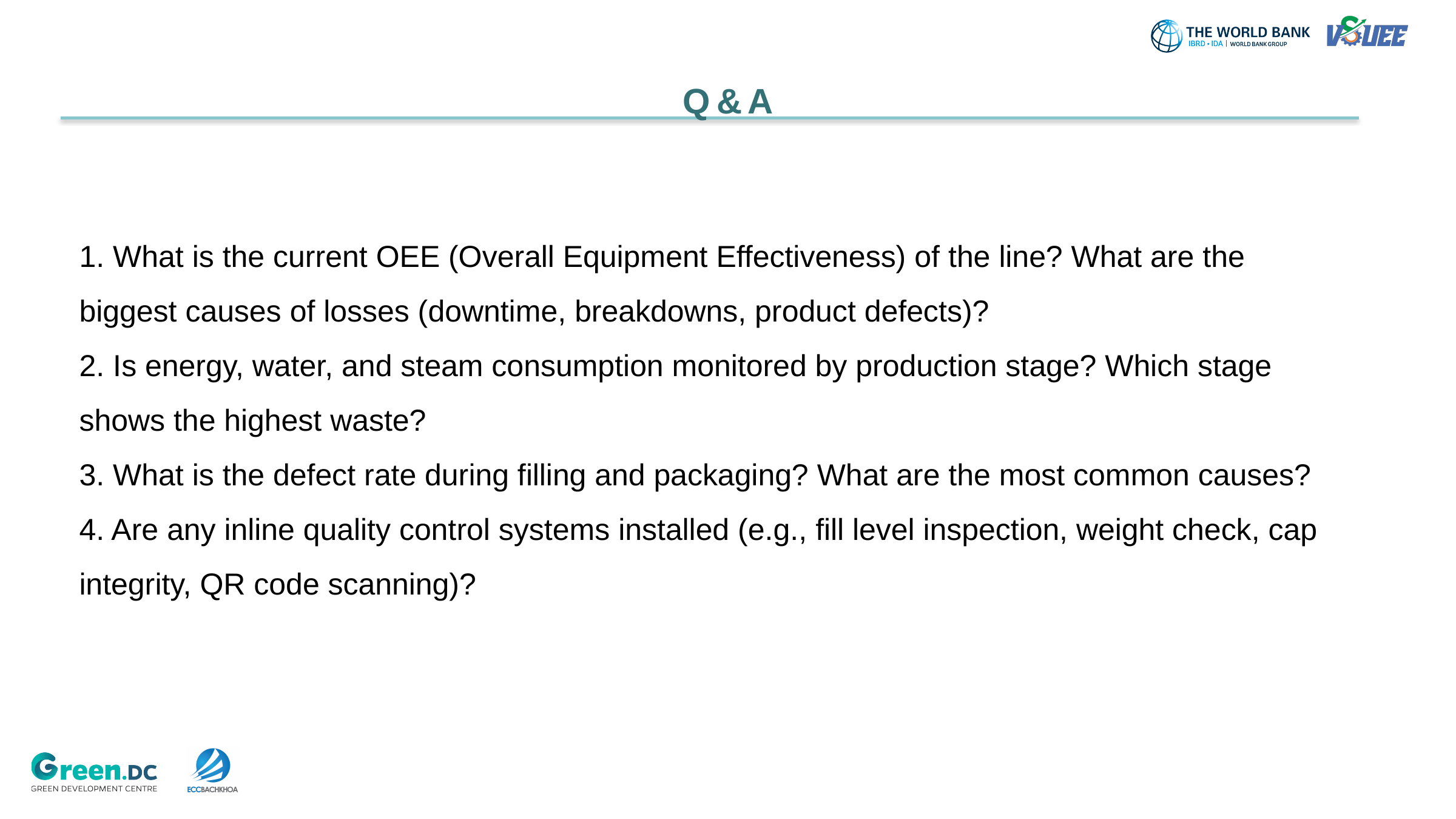

Q & A

1. What is the current OEE (Overall Equipment Effectiveness) of the line? What are the biggest causes of losses (downtime, breakdowns, product defects)?
2. Is energy, water, and steam consumption monitored by production stage? Which stage shows the highest waste?
3. What is the defect rate during filling and packaging? What are the most common causes?
4. Are any inline quality control systems installed (e.g., fill level inspection, weight check, cap integrity, QR code scanning)?